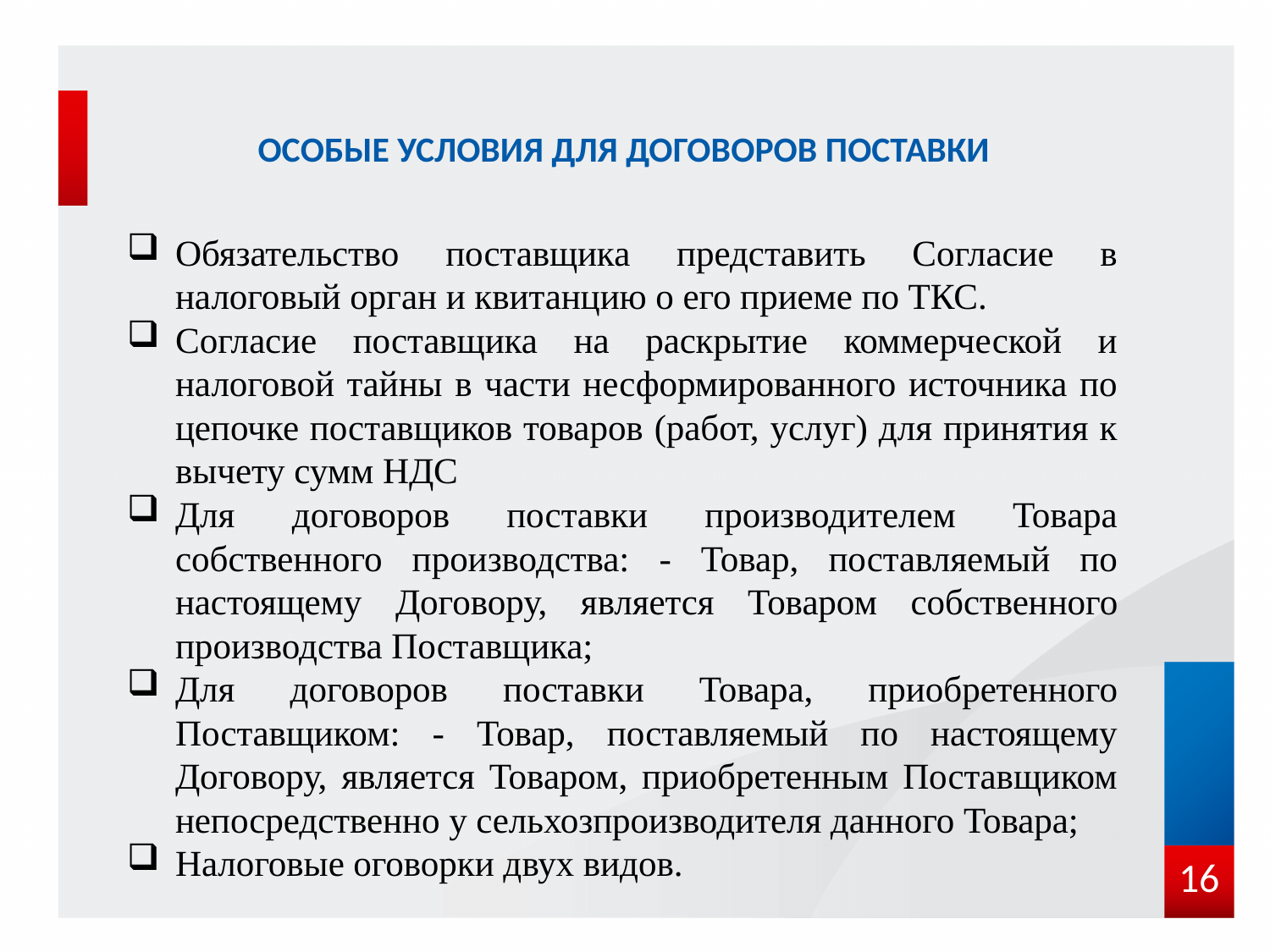

# ОСОБЫЕ УСЛОВИЯ ДЛЯ ДОГОВОРОВ ПОСТАВКИ
Обязательство поставщика представить Согласие в налоговый орган и квитанцию о его приеме по ТКС.
Согласие поставщика на раскрытие коммерческой и налоговой тайны в части несформированного источника по цепочке поставщиков товаров (работ, услуг) для принятия к вычету сумм НДС
Для договоров поставки производителем Товара собственного производства: - Товар, поставляемый по настоящему Договору, является Товаром собственного производства Поставщика;
Для договоров поставки Товара, приобретенного Поставщиком: - Товар, поставляемый по настоящему Договору, является Товаром, приобретенным Поставщиком непосредственно у сельхозпроизводителя данного Товара;
Налоговые оговорки двух видов.
16